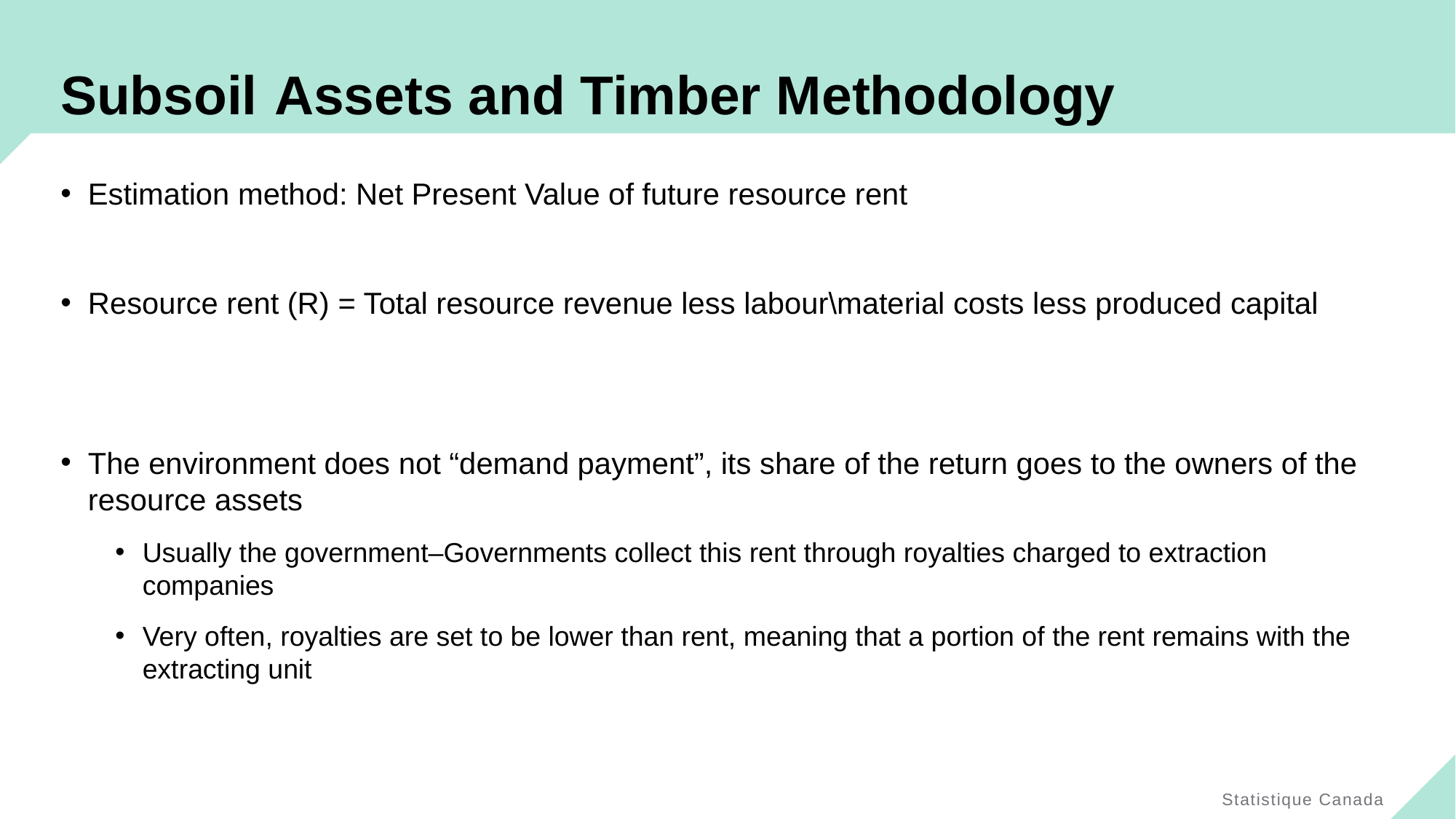

# Subsoil Assets and Timber Methodology
Estimation method: Net Present Value of future resource rent

Resource rent (R) = Total resource revenue less labour\material costs less produced capital

The environment does not “demand payment”, its share of the return goes to the owners of the resource assets
Usually the government–Governments collect this rent through royalties charged to extraction companies
Very often, royalties are set to be lower than rent, meaning that a portion of the rent remains with the extracting unit